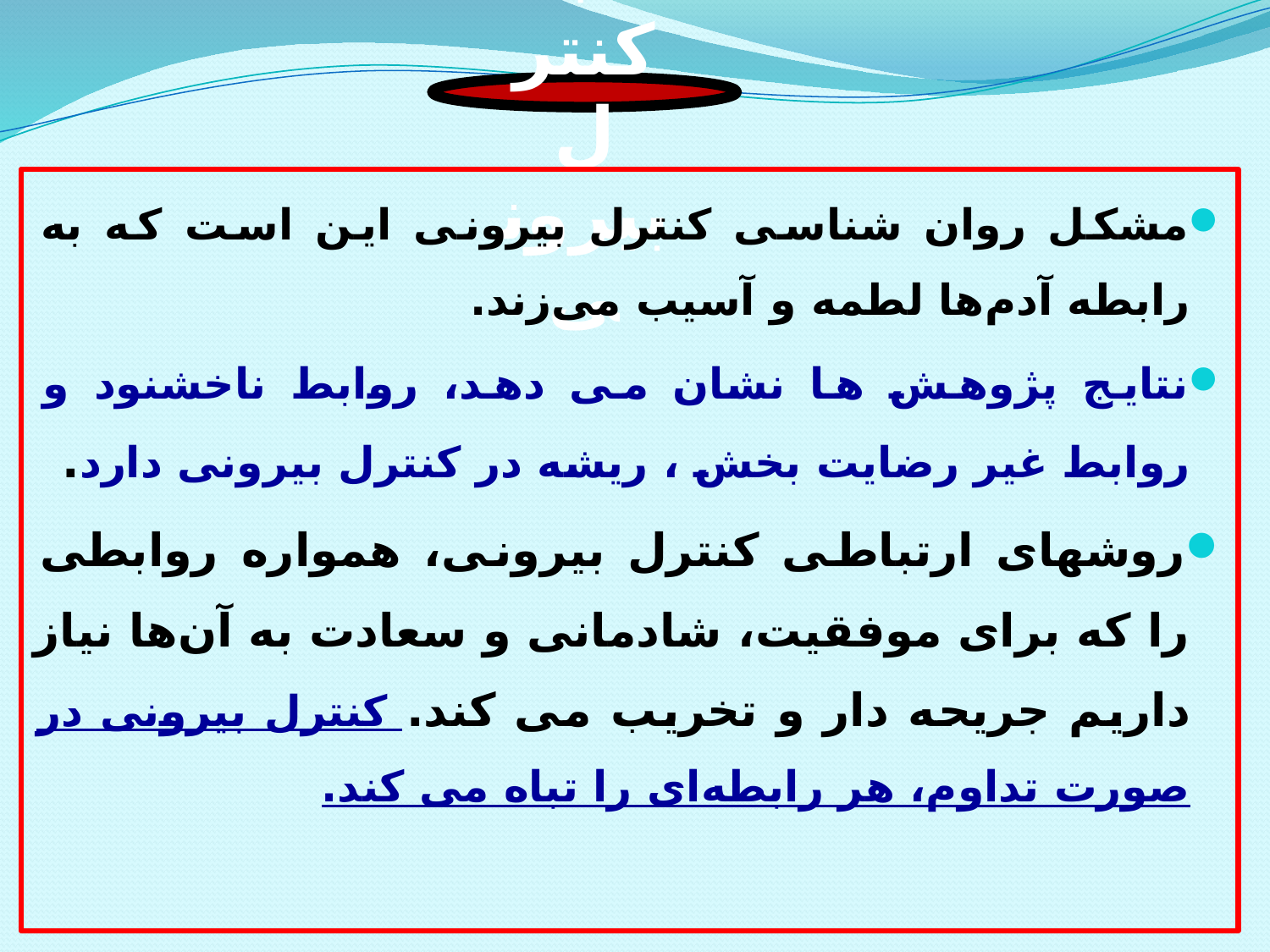

مشکل روان شناسی کنترل بیرونی این است که به رابطه آدم‌ها لطمه و آسیب می‌زند.
نتایج پژوهش ها نشان می دهد، روابط ناخشنود و روابط غیر رضایت بخش ، ریشه در کنترل بیرونی دارد.
روشهای ارتباطی کنترل بیرونی، همواره روابطی را که برای موفقیت، شادمانی و سعادت به آن‌ها نیاز داریم جریحه دار و تخریب می کند. کنترل بیرونی در صورت تداوم، هر رابطه‌ای را تباه می کند.